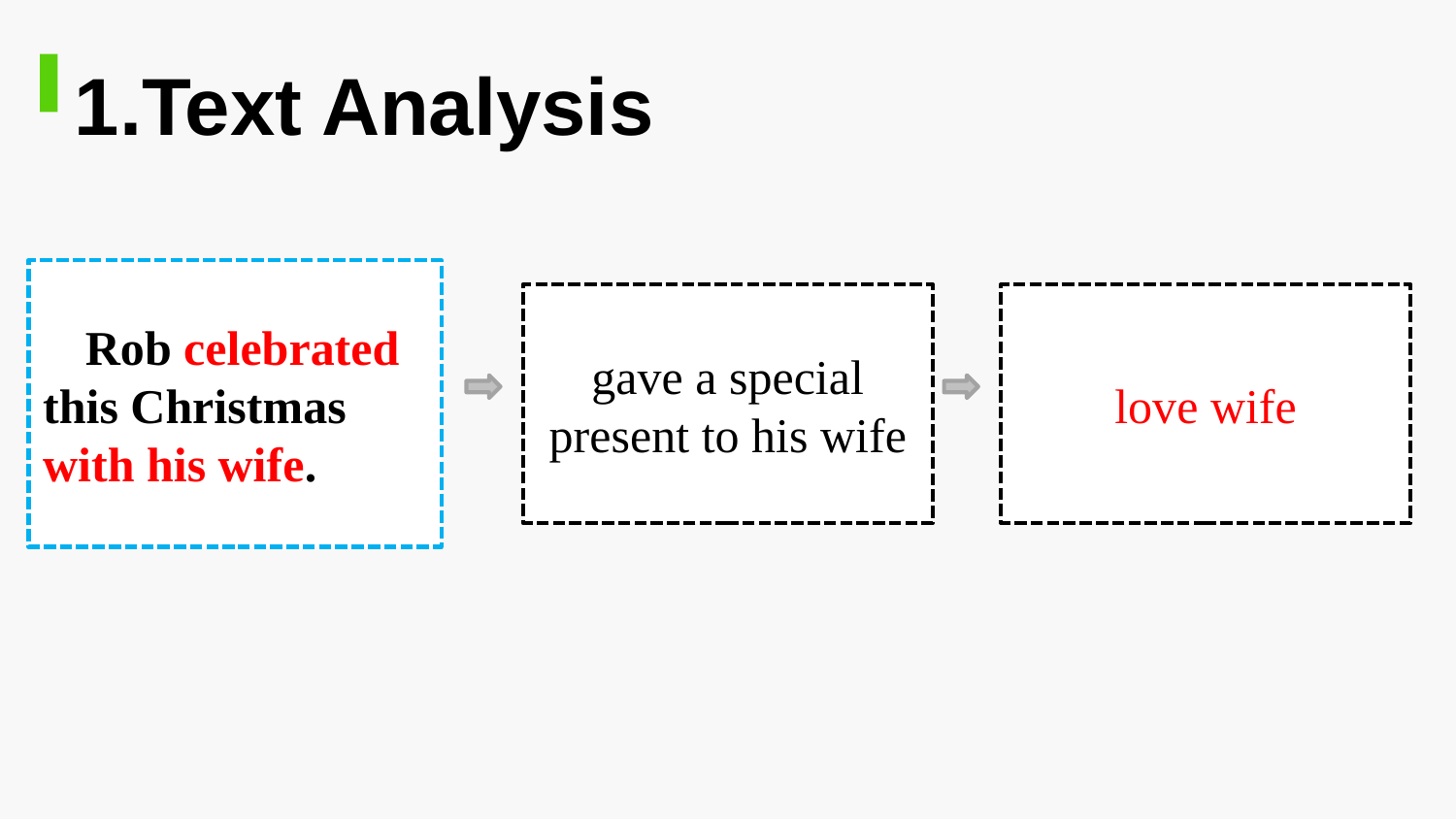

1.Text Analysis
Rob celebrated this Christmas with his wife.
gave a special present to his wife
love wife